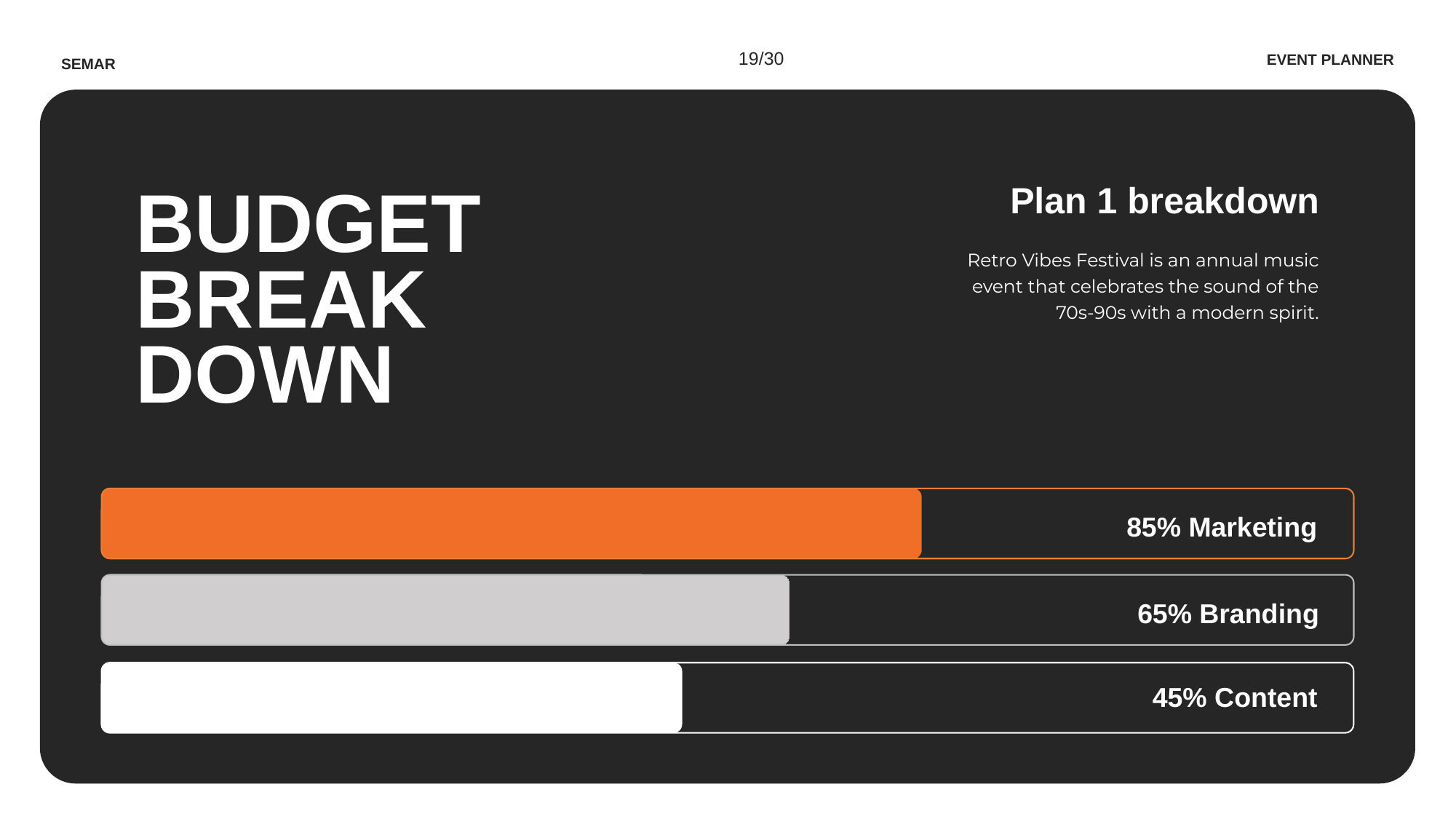

19/30
SEMAR

BUDGET
Plan 1 breakdown
Retro Vibes Festival is an annual music event that celebrates the sound of the 70s-90s with a modern spirit.
BREAK
DOWN

85% Marketing

65% Branding

45% Content